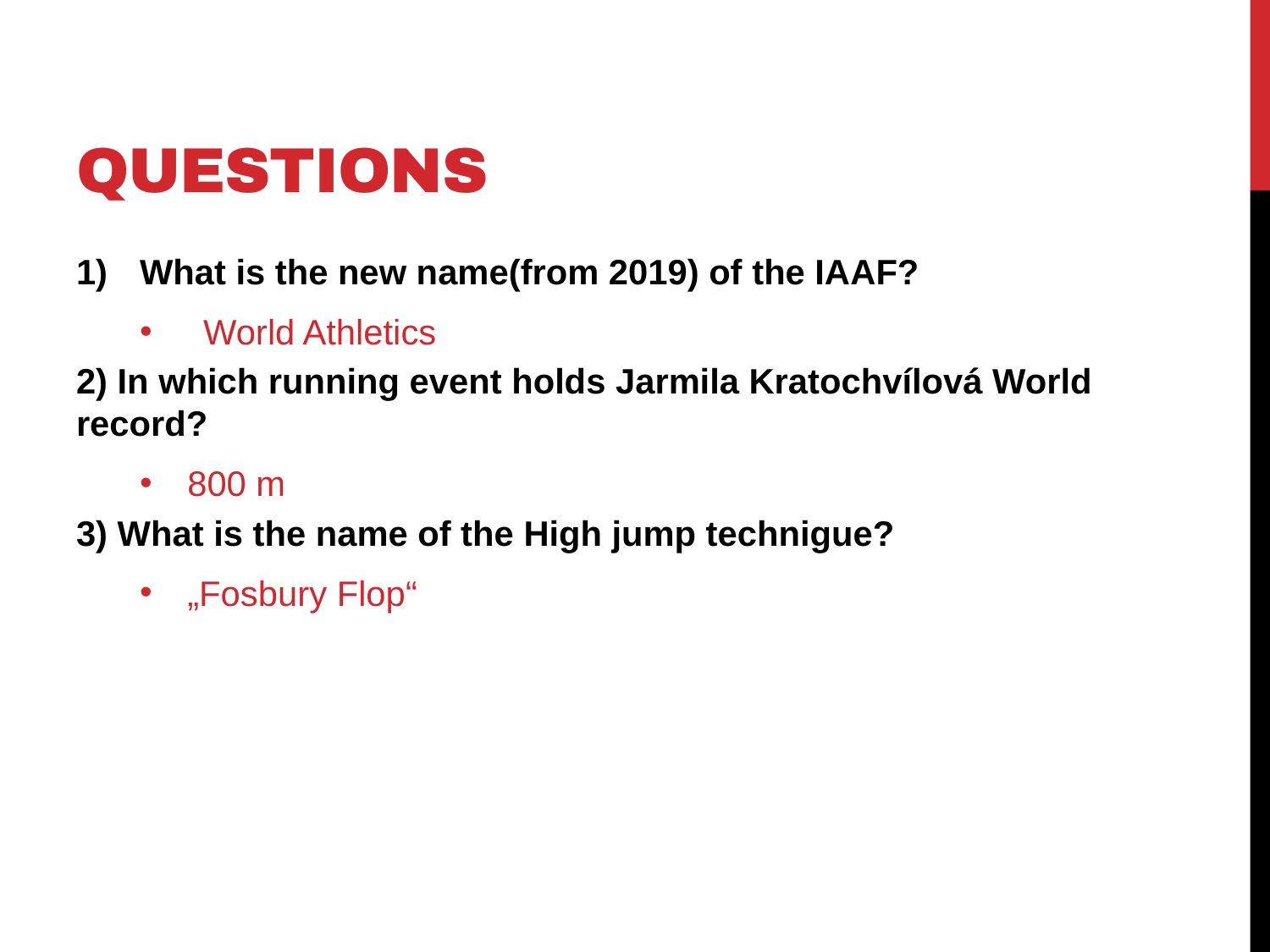

# Questions
What is the new name(from 2019) of the IAAF?
World Athletics
2) In which running event holds Jarmila Kratochvílová World record?
800 m
3) What is the name of the High jump technigue?
„Fosbury Flop“